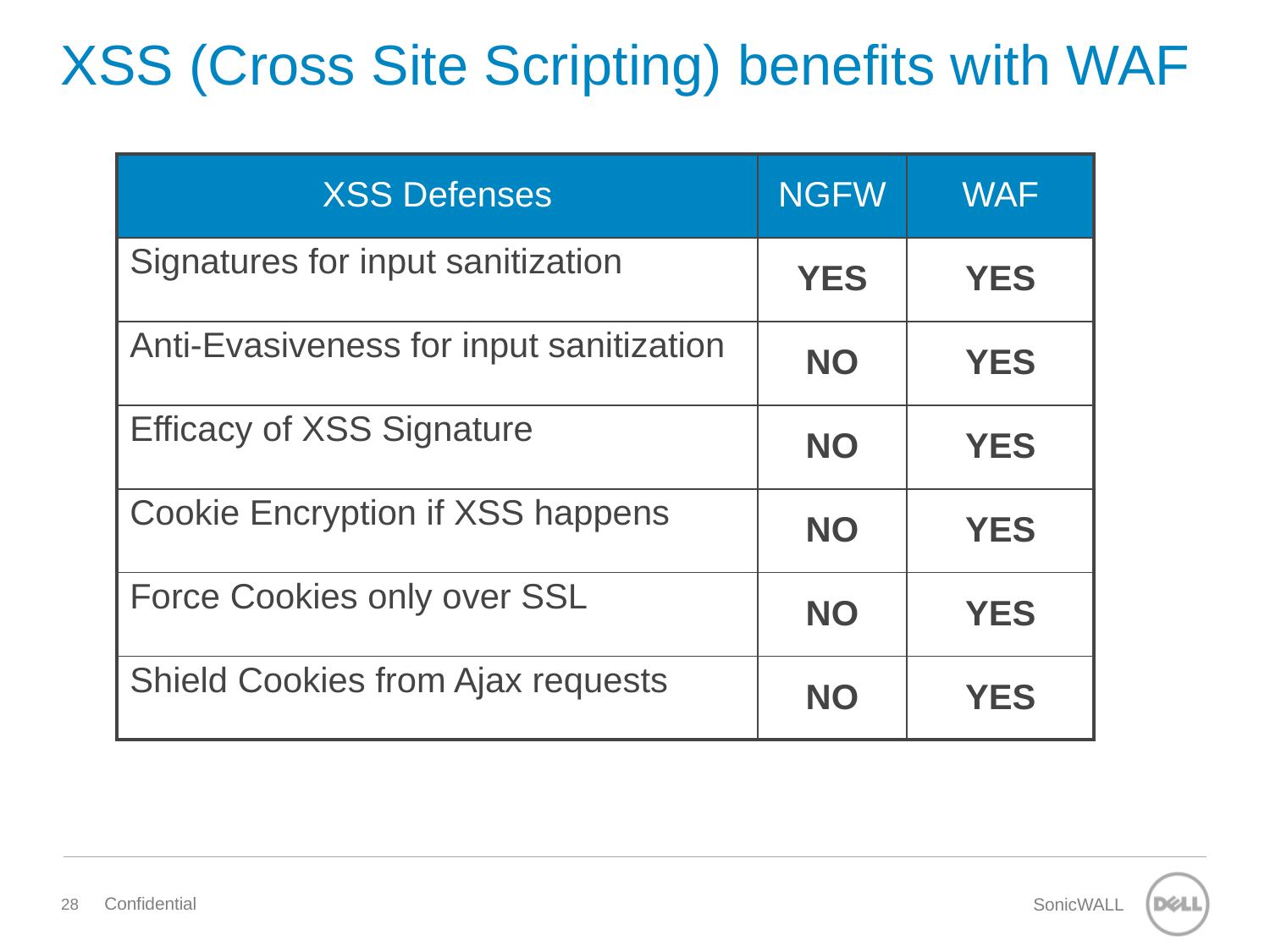

# XSS (Cross Site Scripting) benefits with WAF
| XSS Defenses | NGFW | WAF |
| --- | --- | --- |
| Signatures for input sanitization | YES | YES |
| Anti-Evasiveness for input sanitization | NO | YES |
| Efficacy of XSS Signature | NO | YES |
| Cookie Encryption if XSS happens | NO | YES |
| Force Cookies only over SSL | NO | YES |
| Shield Cookies from Ajax requests | NO | YES |